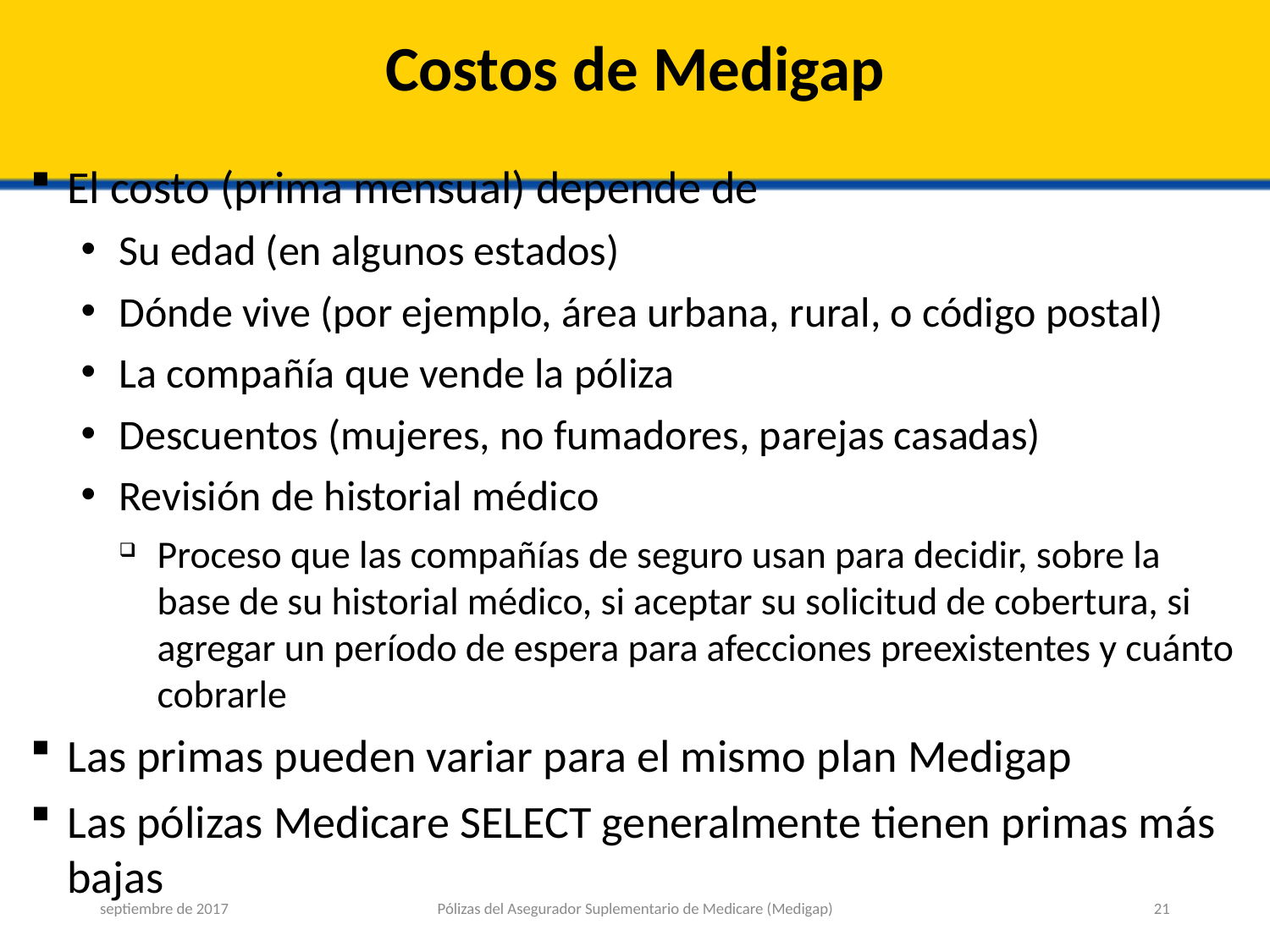

# Costos de Medigap
El costo (prima mensual) depende de
Su edad (en algunos estados)
Dónde vive (por ejemplo, área urbana, rural, o código postal)
La compañía que vende la póliza
Descuentos (mujeres, no fumadores, parejas casadas)
Revisión de historial médico
Proceso que las compañías de seguro usan para decidir, sobre la base de su historial médico, si aceptar su solicitud de cobertura, si agregar un período de espera para afecciones preexistentes y cuánto cobrarle
Las primas pueden variar para el mismo plan Medigap
Las pólizas Medicare SELECT generalmente tienen primas más bajas
septiembre de 2017
Pólizas del Asegurador Suplementario de Medicare (Medigap)
21